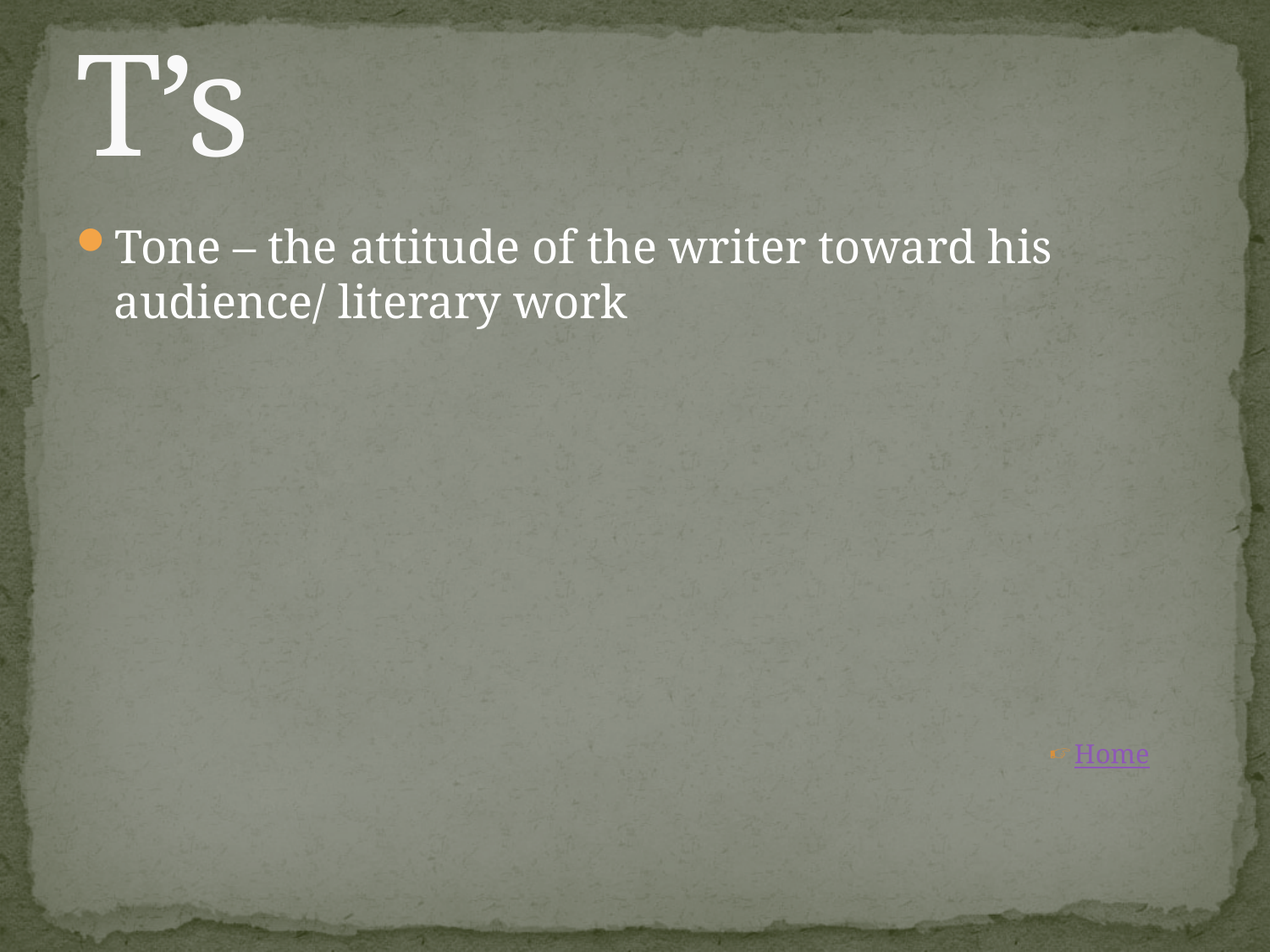

# T’s
Tone – the attitude of the writer toward his audience/ literary work

Home